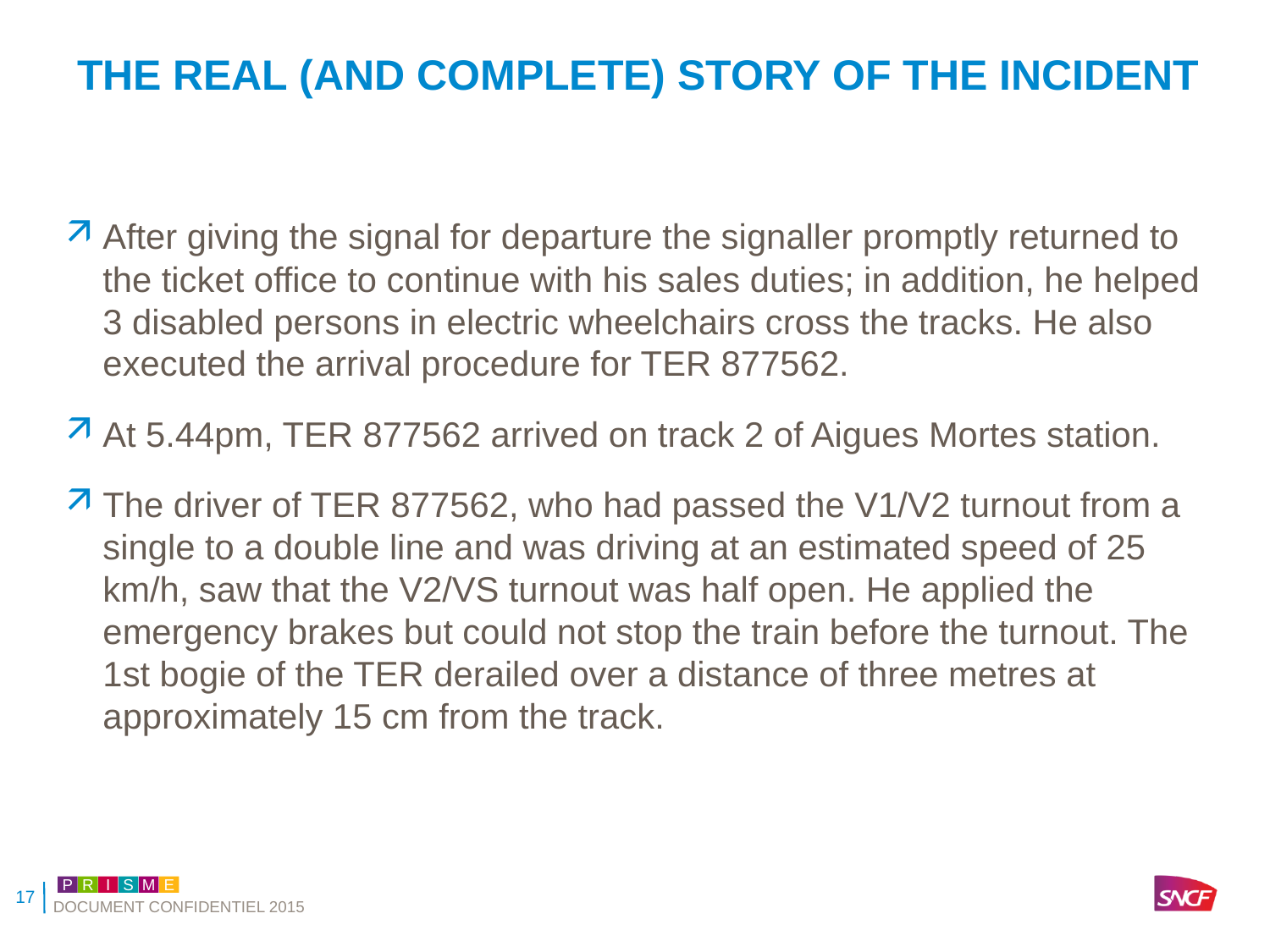

# The real (and complete) story of the incident
After giving the signal for departure the signaller promptly returned to the ticket office to continue with his sales duties; in addition, he helped 3 disabled persons in electric wheelchairs cross the tracks. He also executed the arrival procedure for TER 877562.
At 5.44pm, TER 877562 arrived on track 2 of Aigues Mortes station.
The driver of TER 877562, who had passed the V1/V2 turnout from a single to a double line and was driving at an estimated speed of 25 km/h, saw that the V2/VS turnout was half open. He applied the emergency brakes but could not stop the train before the turnout. The 1st bogie of the TER derailed over a distance of three metres at approximately 15 cm from the track.